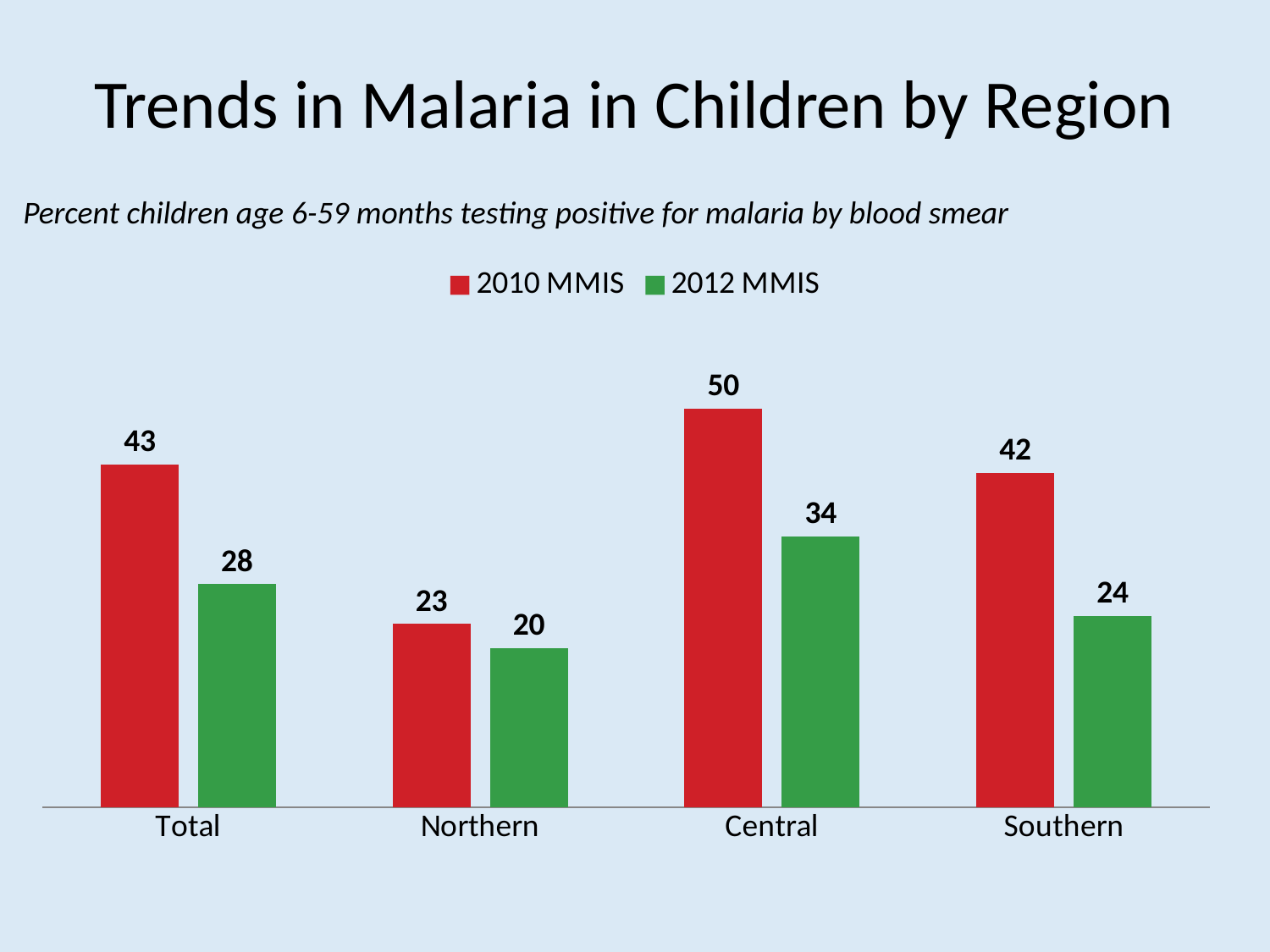

# Trends in Malaria in Children by Region
Percent children age 6-59 months testing positive for malaria by blood smear

### Chart

| Category | 2010 MMIS | 2012 MMIS |
|---|---|---|
| Total | 43.0 | 28.0 |
| Northern | 23.0 | 20.0 |
| Central | 50.0 | 34.0 |
| Southern | 42.0 | 24.0 |